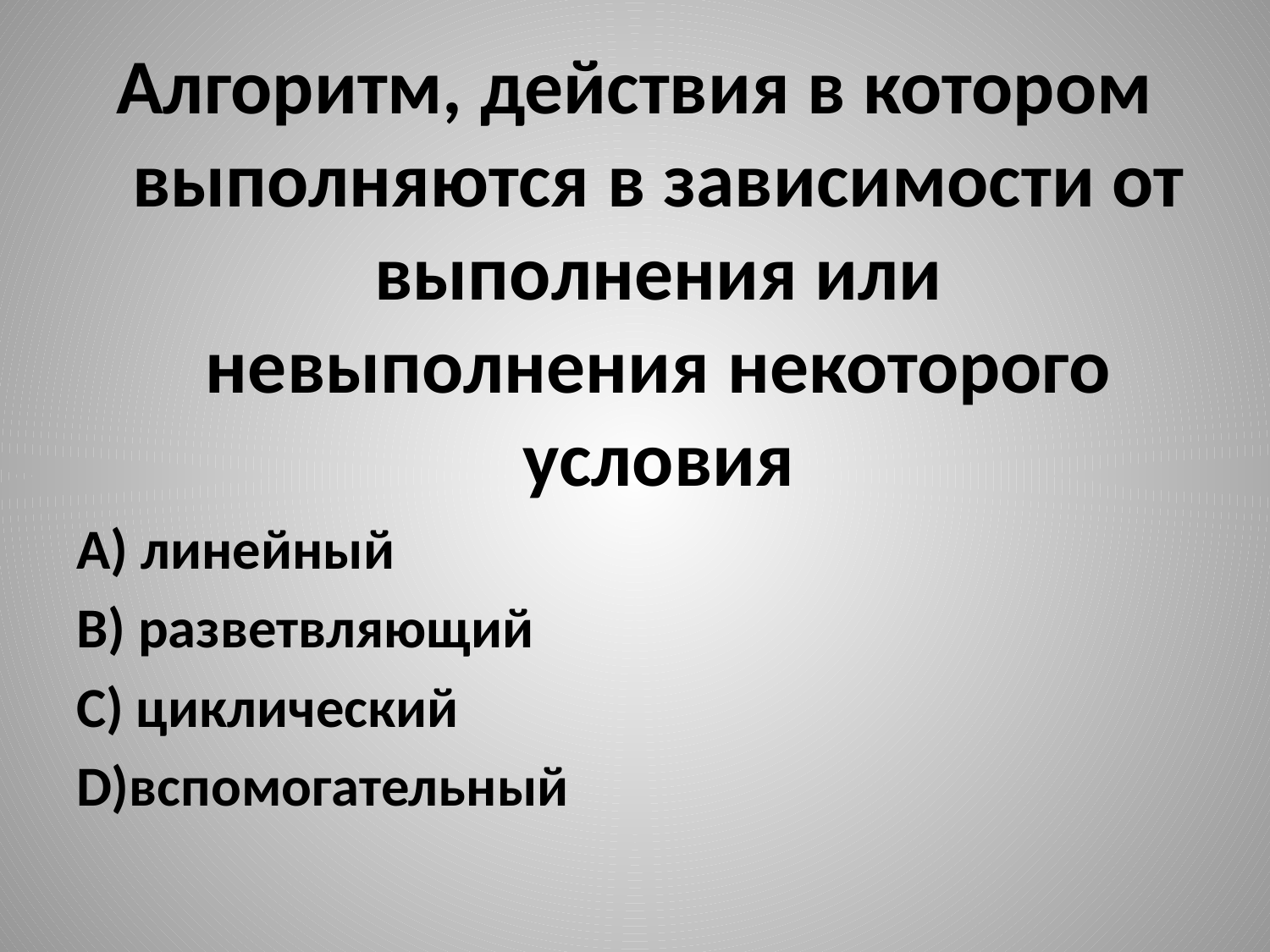

Алгоритм, действия в котором выполняются в зависимости от выполнения или невыполнения некоторого условия
А) линейный
В) разветвляющий
С) циклический
D)вспомогательный